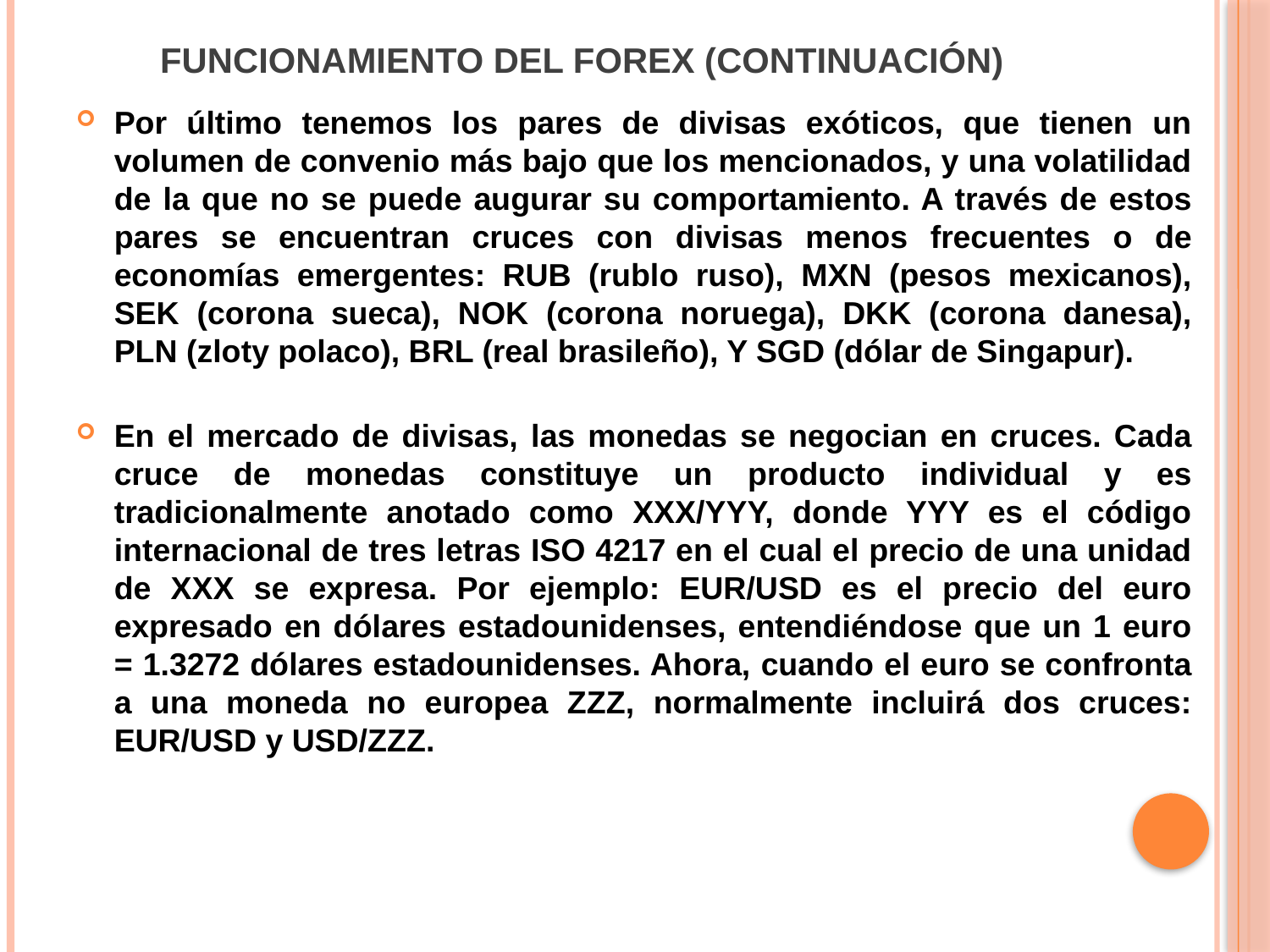

# Funcionamiento del forex (continuación)
Por último tenemos los pares de divisas exóticos, que tienen un volumen de convenio más bajo que los mencionados, y una volatilidad de la que no se puede augurar su comportamiento. A través de estos pares se encuentran cruces con divisas menos frecuentes o de economías emergentes: RUB (rublo ruso), MXN (pesos mexicanos), SEK (corona sueca), NOK (corona noruega), DKK (corona danesa), PLN (zloty polaco), BRL (real brasileño), Y SGD (dólar de Singapur).

En el mercado de divisas, las monedas se negocian en cruces. Cada cruce de monedas constituye un producto individual y es tradicionalmente anotado como XXX/YYY, donde YYY es el código internacional de tres letras ISO 4217 en el cual el precio de una unidad de XXX se expresa. Por ejemplo: EUR/USD es el precio del euro expresado en dólares estadounidenses, entendiéndose que un 1 euro = 1.3272 dólares estadounidenses. Ahora, cuando el euro se confronta a una moneda no europea ZZZ, normalmente incluirá dos cruces: EUR/USD y USD/ZZZ.